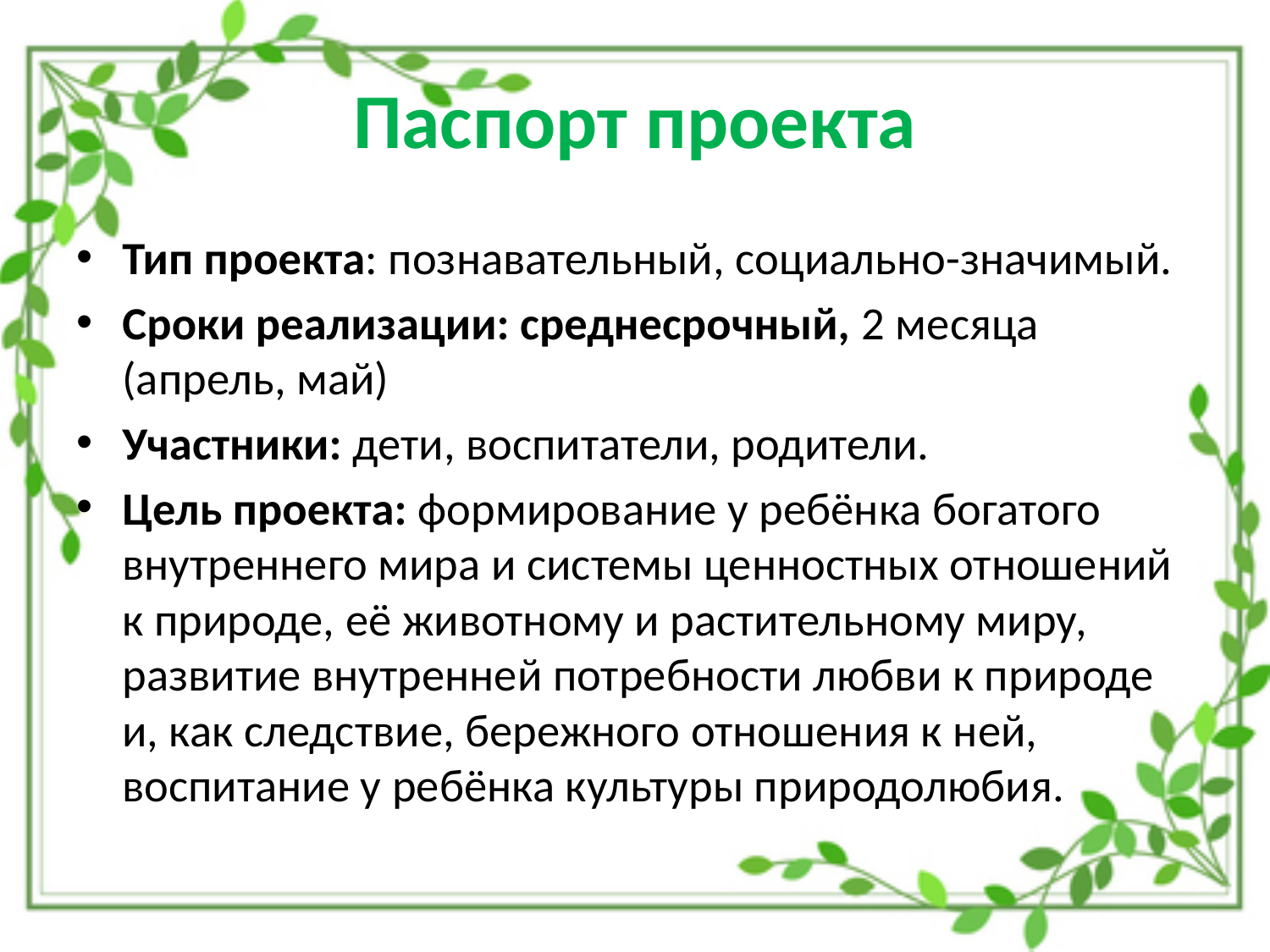

# Паспорт проекта
Тип проекта: познавательный, социально-значимый.
Сроки реализации: среднесрочный, 2 месяца (апрель, май)
Участники: дети, воспитатели, родители.
Цель проекта: формирование у ребёнка богатого внутреннего мира и системы ценностных отношений к природе, её животному и растительному миру, развитие внутренней потребности любви к природе и, как следствие, бережного отношения к ней, воспитание у ребёнка культуры природолюбия.